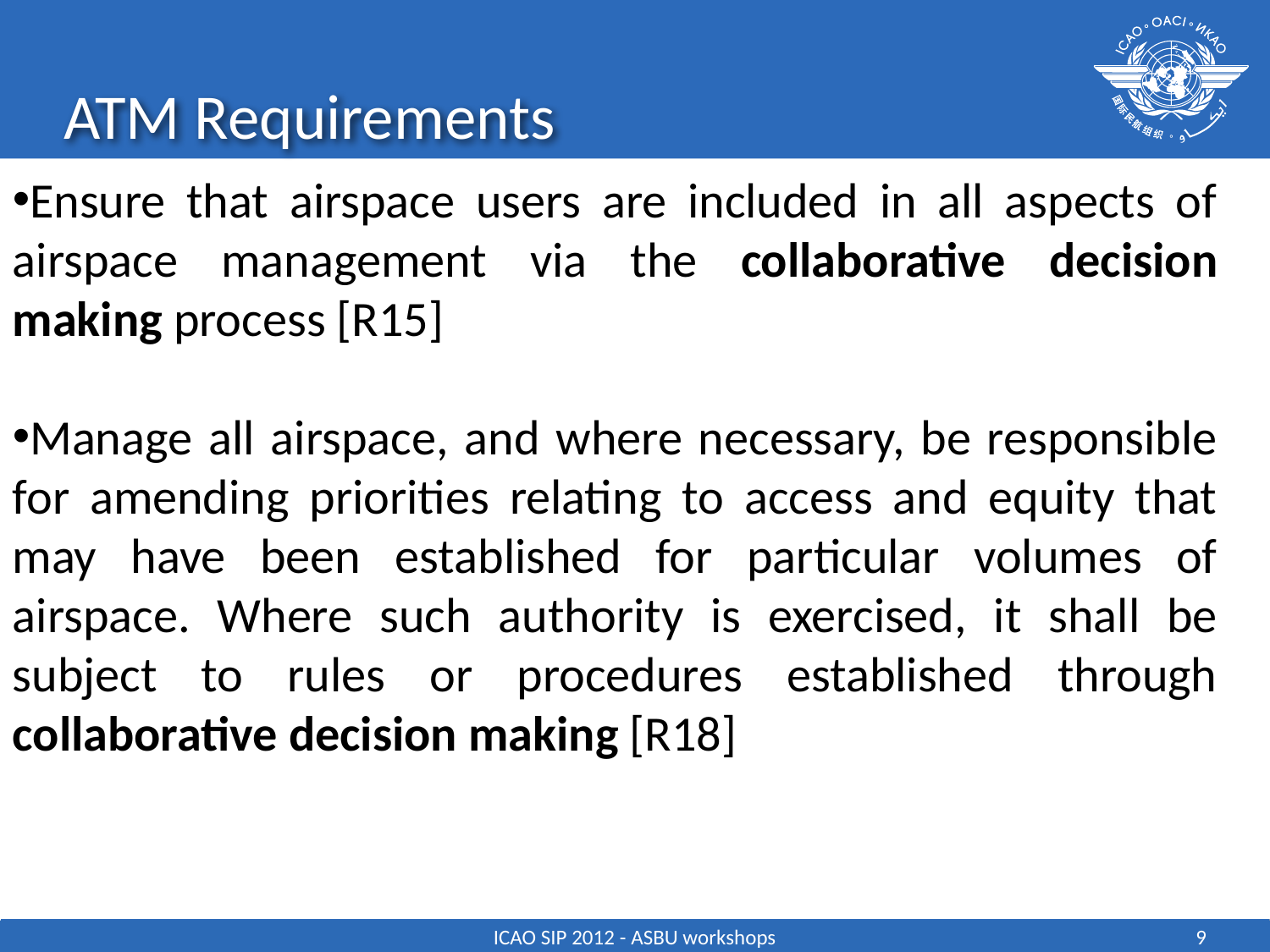

# ATM Requirements
Ensure that airspace users are included in all aspects of airspace management via the collaborative decision making process [R15]

Manage all airspace, and where necessary, be responsible for amending priorities relating to access and equity that may have been established for particular volumes of airspace. Where such authority is exercised, it shall be subject to rules or procedures established through collaborative decision making [R18]

ICAO SIP 2012 - ASBU workshops
9